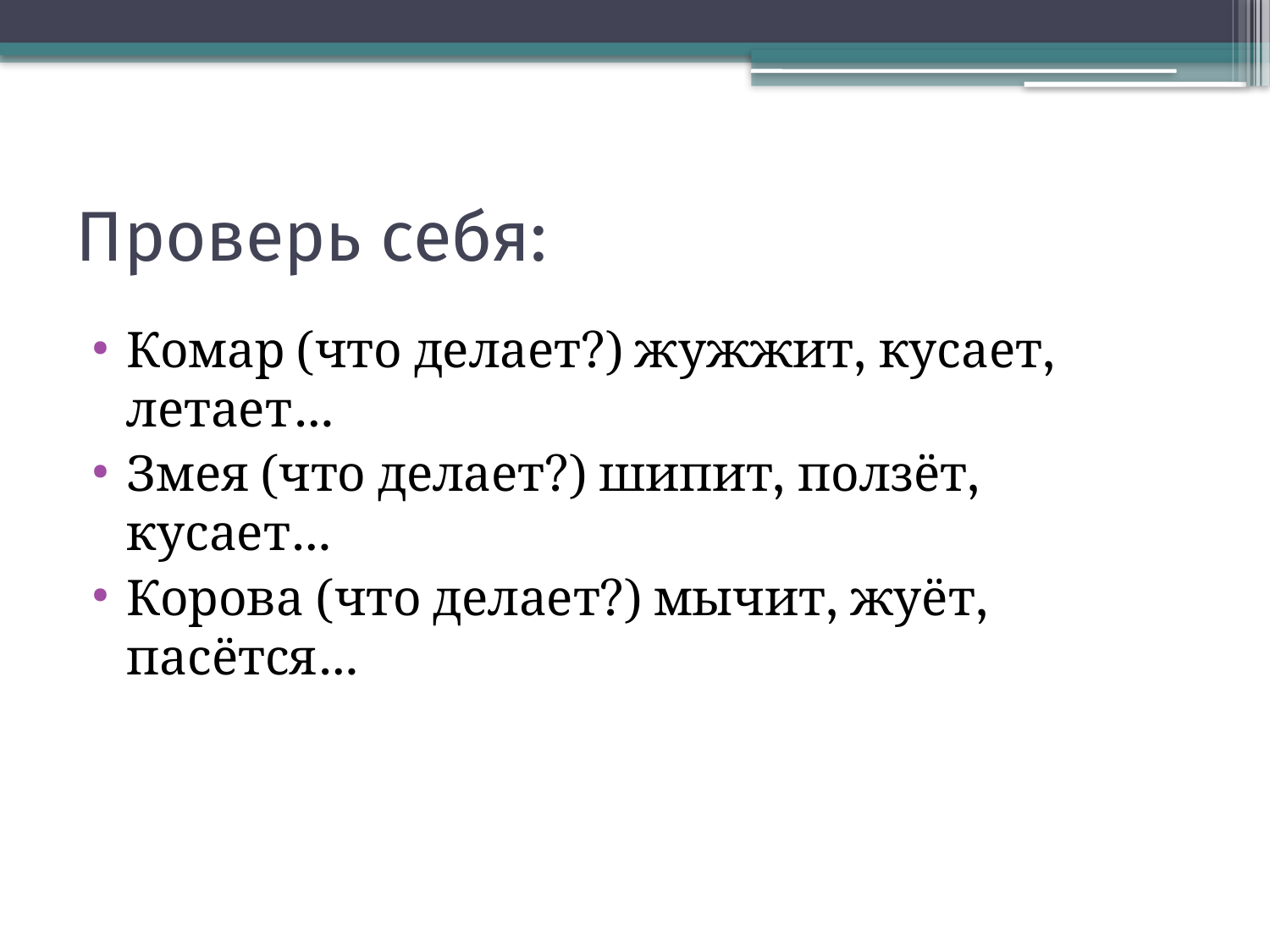

# Проверь себя:
Комар (что делает?) жужжит, кусает, летает…
Змея (что делает?) шипит, ползёт, кусает…
Корова (что делает?) мычит, жуёт, пасётся…